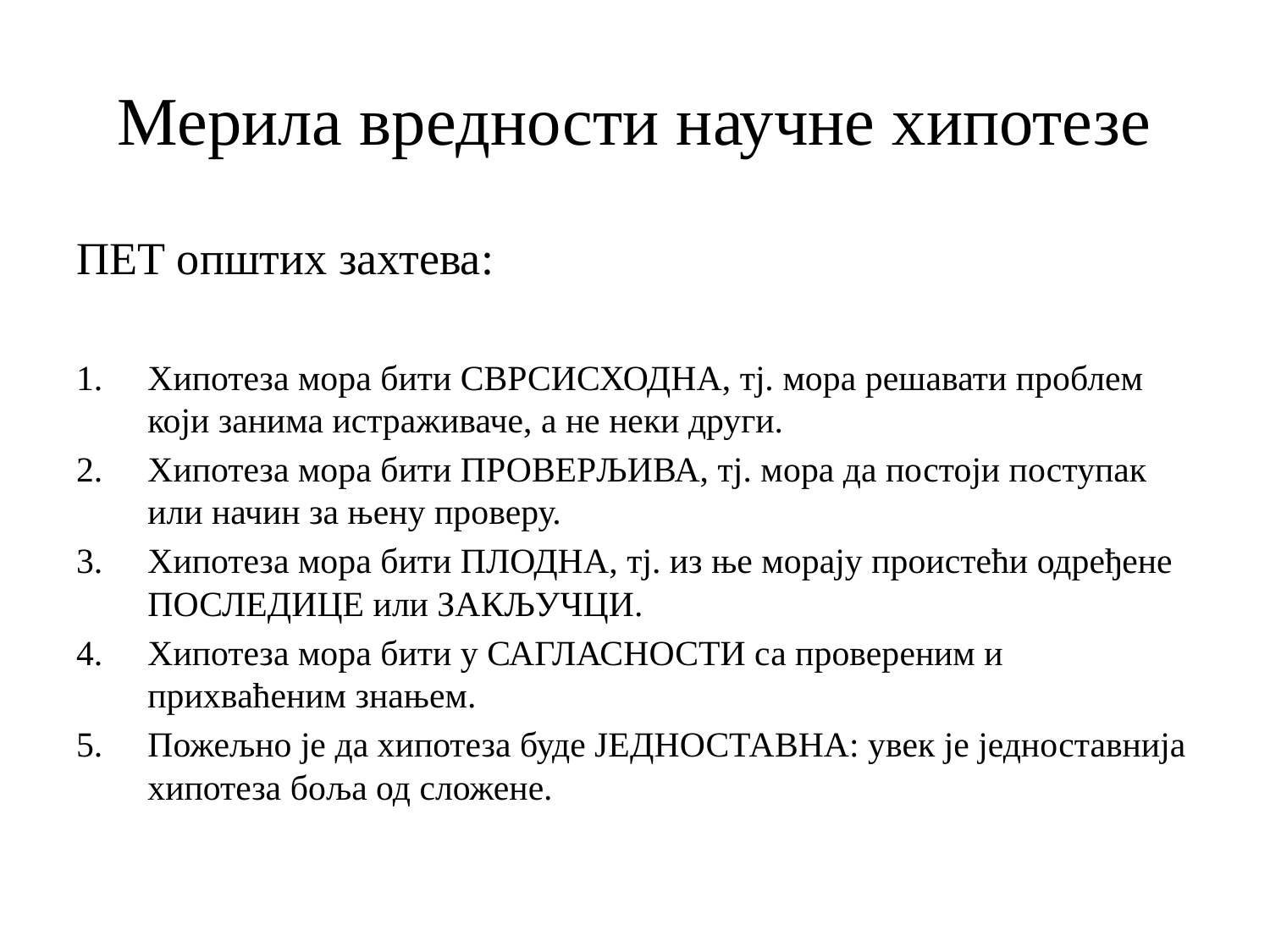

# Мерила вредности научне хипотезе
ПЕТ општих захтева:

Хипотеза мора бити СВРСИСХОДНА, тј. мора решавати проблем који занима истраживаче, а не неки други.
Хипотеза мора бити ПРОВЕРЉИВА, тј. мора да постоји поступак или начин за њену проверу.
Хипотеза мора бити ПЛОДНА, тј. из ње морају проистећи одређене ПОСЛЕДИЦЕ или ЗАКЉУЧЦИ.
Хипотеза мора бити у САГЛАСНОСТИ са провереним и прихваћеним знањем.
Пожељно је да хипотеза буде ЈЕДНОСТАВНА: увек је једноставнија хипотеза боља од сложене.